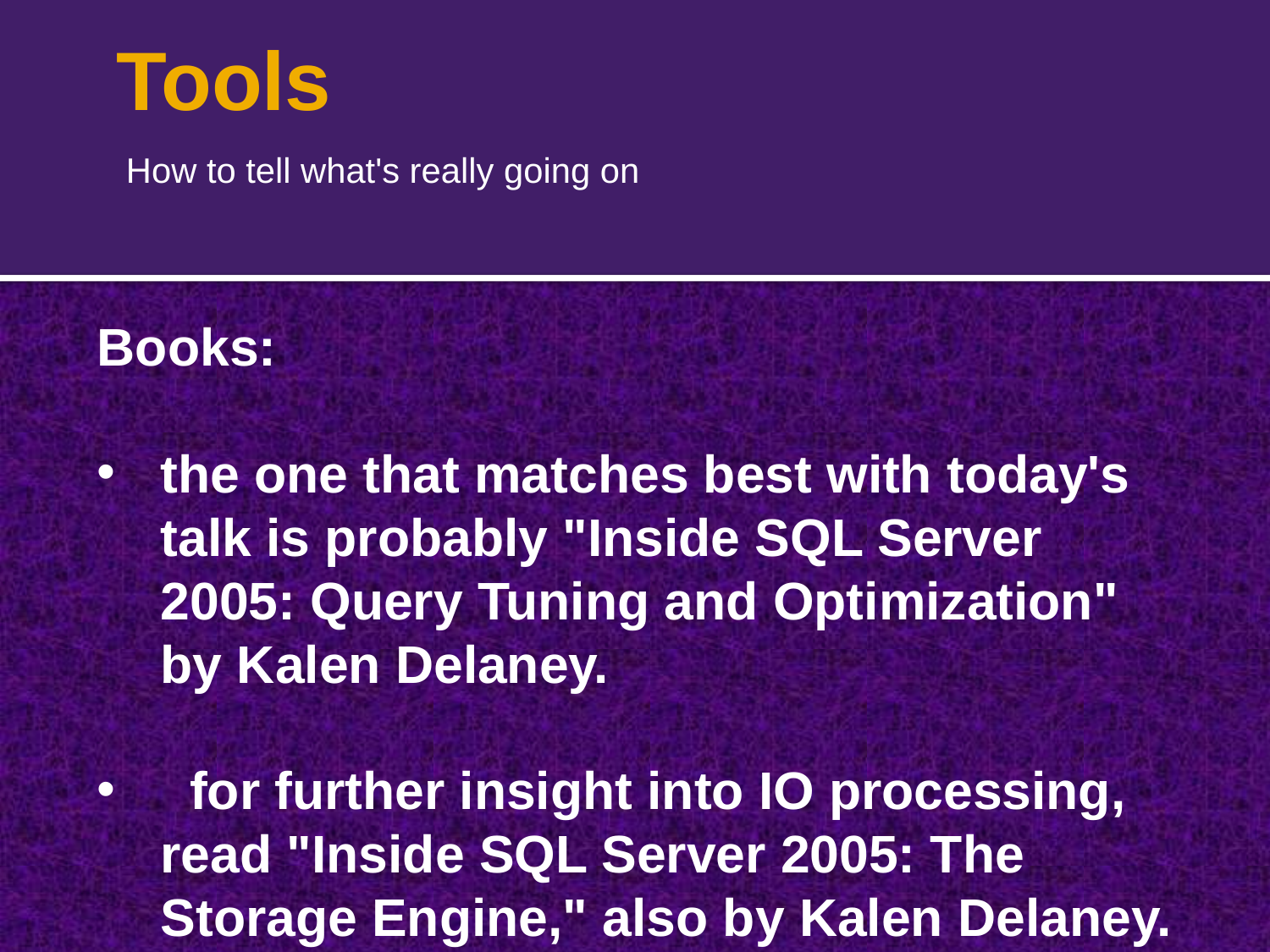

# Tools
How to tell what's really going on
Books:

the one that matches best with today's talk is probably "Inside SQL Server 2005: Query Tuning and Optimization" by Kalen Delaney.

  for further insight into IO processing, read "Inside SQL Server 2005: The Storage Engine," also by Kalen Delaney.